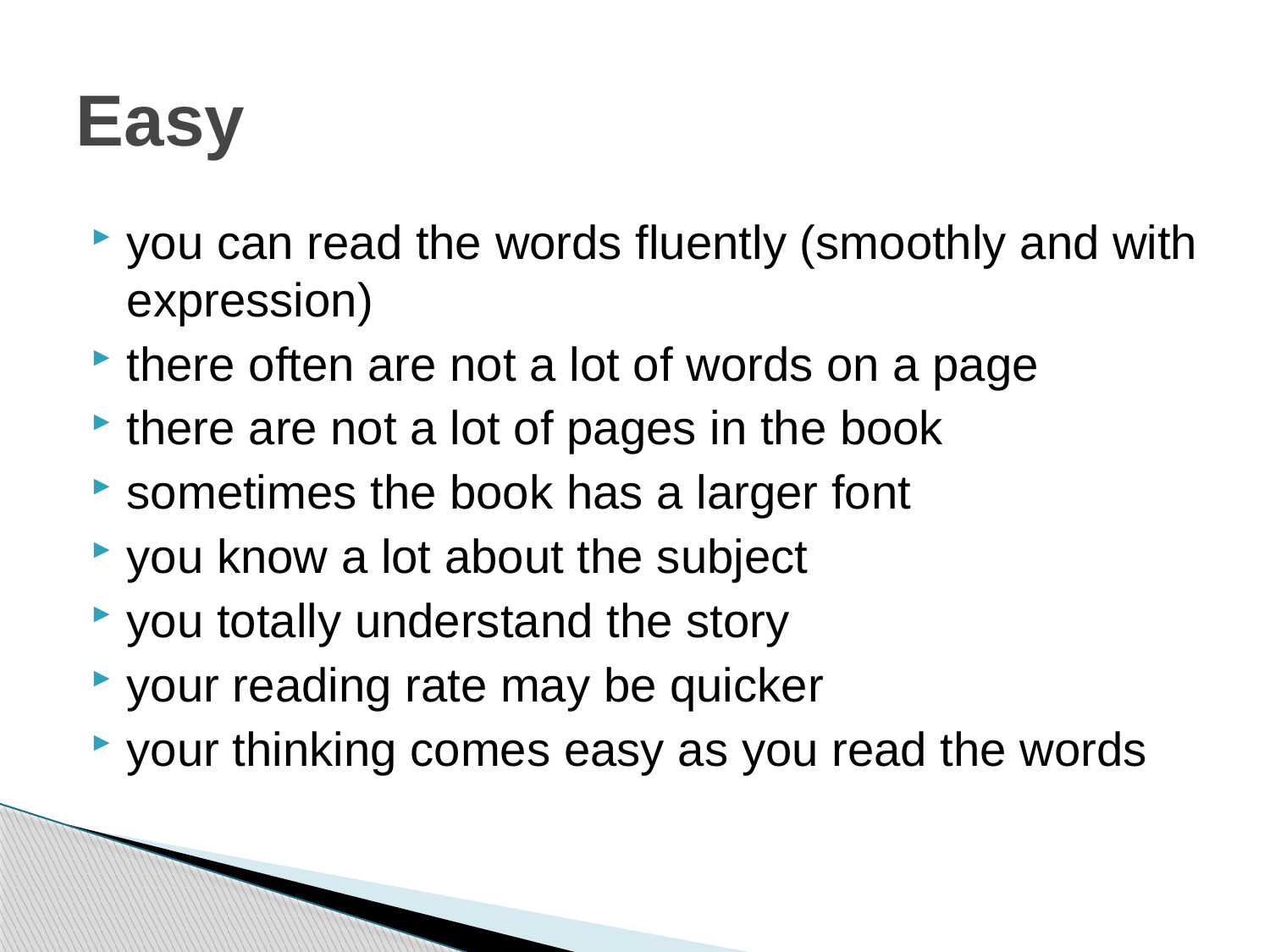

# Easy
you can read the words fluently (smoothly and with expression)
there often are not a lot of words on a page
there are not a lot of pages in the book
sometimes the book has a larger font
you know a lot about the subject
you totally understand the story
your reading rate may be quicker
your thinking comes easy as you read the words